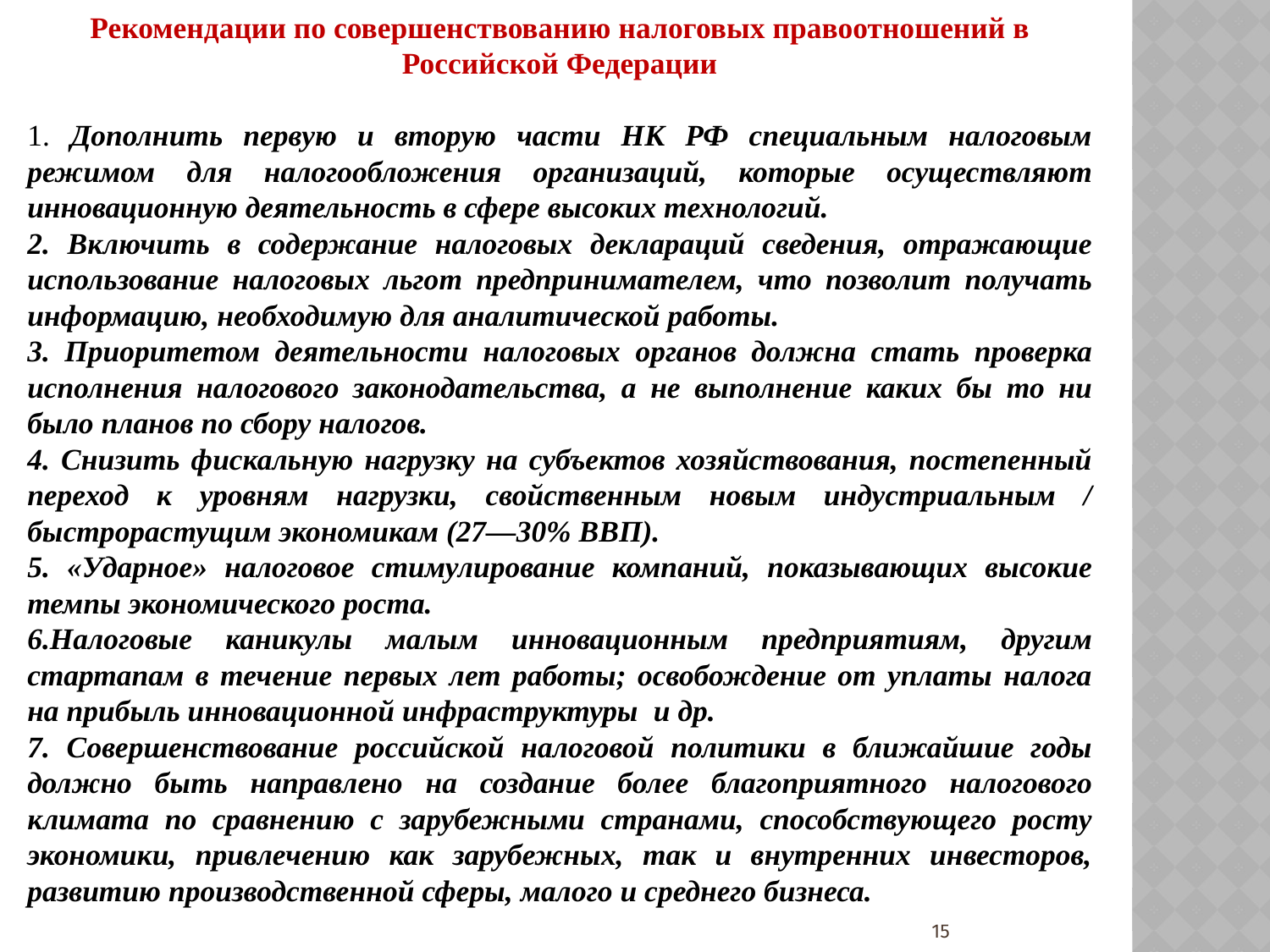

Рекомендации по совершенствованию налоговых правоотношений в Российской Федерации

1. Дополнить первую и вторую части НК РФ специальным налоговым режимом для налогообложения организаций, которые осуществляют инновационную деятельность в сфере высоких технологий.
2. Включить в содержание налоговых деклараций сведения, отражающие использование налоговых льгот предпринимателем, что позволит получать информацию, необходимую для аналитической работы.
3. Приоритетом деятельности налоговых органов должна стать проверка исполнения налогового законодательства, а не выполнение каких бы то ни было планов по сбору налогов.
4. Снизить фискальную нагрузку на субъектов хозяйствования, постепенный переход к уровням нагрузки, свойственным новым индустриальным / быстрорастущим экономикам (27—30% ВВП).
5. «Ударное» налоговое стимулирование компаний, показывающих высокие темпы экономического роста.
6.Налоговые каникулы малым инновационным предприятиям, другим стартапам в течение первых лет работы; освобождение от уплаты налога на прибыль инновационной инфраструктуры  и др.
7. Совершенствование российской налоговой политики в ближайшие годы должно быть направлено на создание более благоприятного налогового климата по сравнению с зарубежными странами, способствующего росту экономики, привлечению как зарубежных, так и внутренних инвесторов, развитию производственной сферы, малого и среднего бизнеса.
15